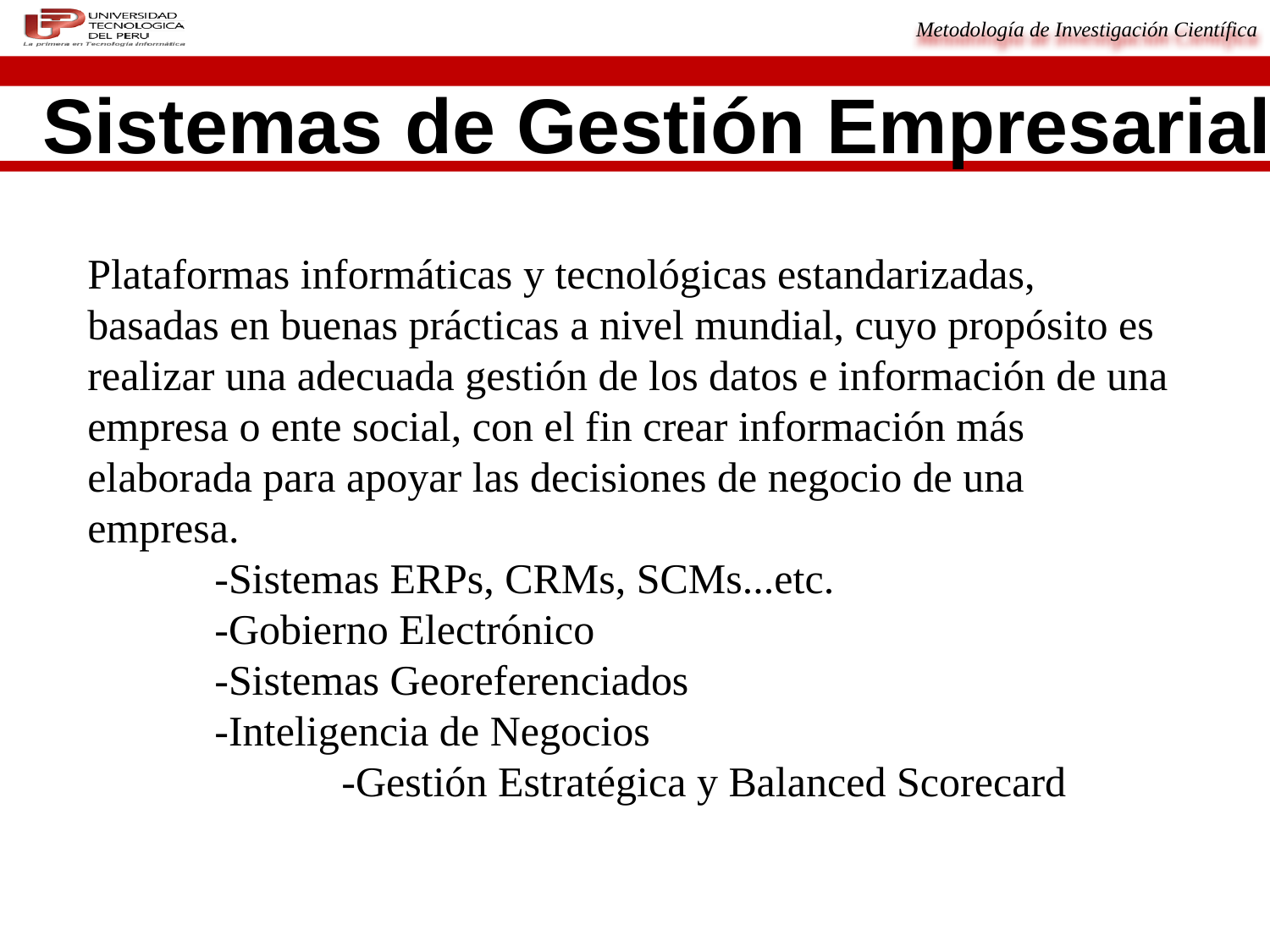

Sistemas de Gestión Empresarial

Plataformas informáticas y tecnológicas estandarizadas, basadas en buenas prácticas a nivel mundial, cuyo propósito es realizar una adecuada gestión de los datos e información de una empresa o ente social, con el fin crear información más elaborada para apoyar las decisiones de negocio de una empresa.
-Sistemas ERPs, CRMs, SCMs...etc.
-Gobierno Electrónico
-Sistemas Georeferenciados
-Inteligencia de Negocios
	-Gestión Estratégica y Balanced Scorecard